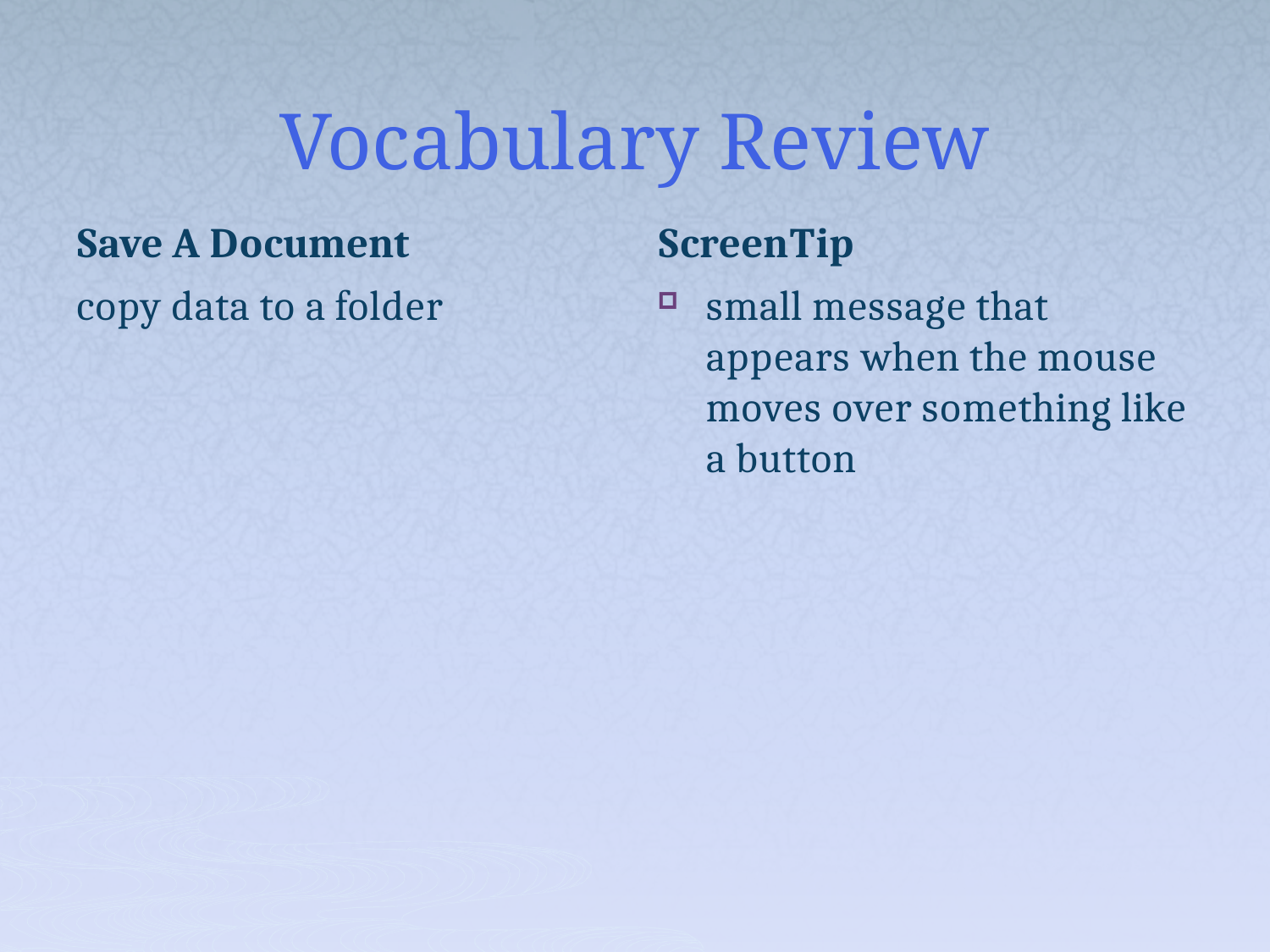

# Vocabulary Review
Save A Document
ScreenTip
copy data to a folder
small message that appears when the mouse moves over something like a button